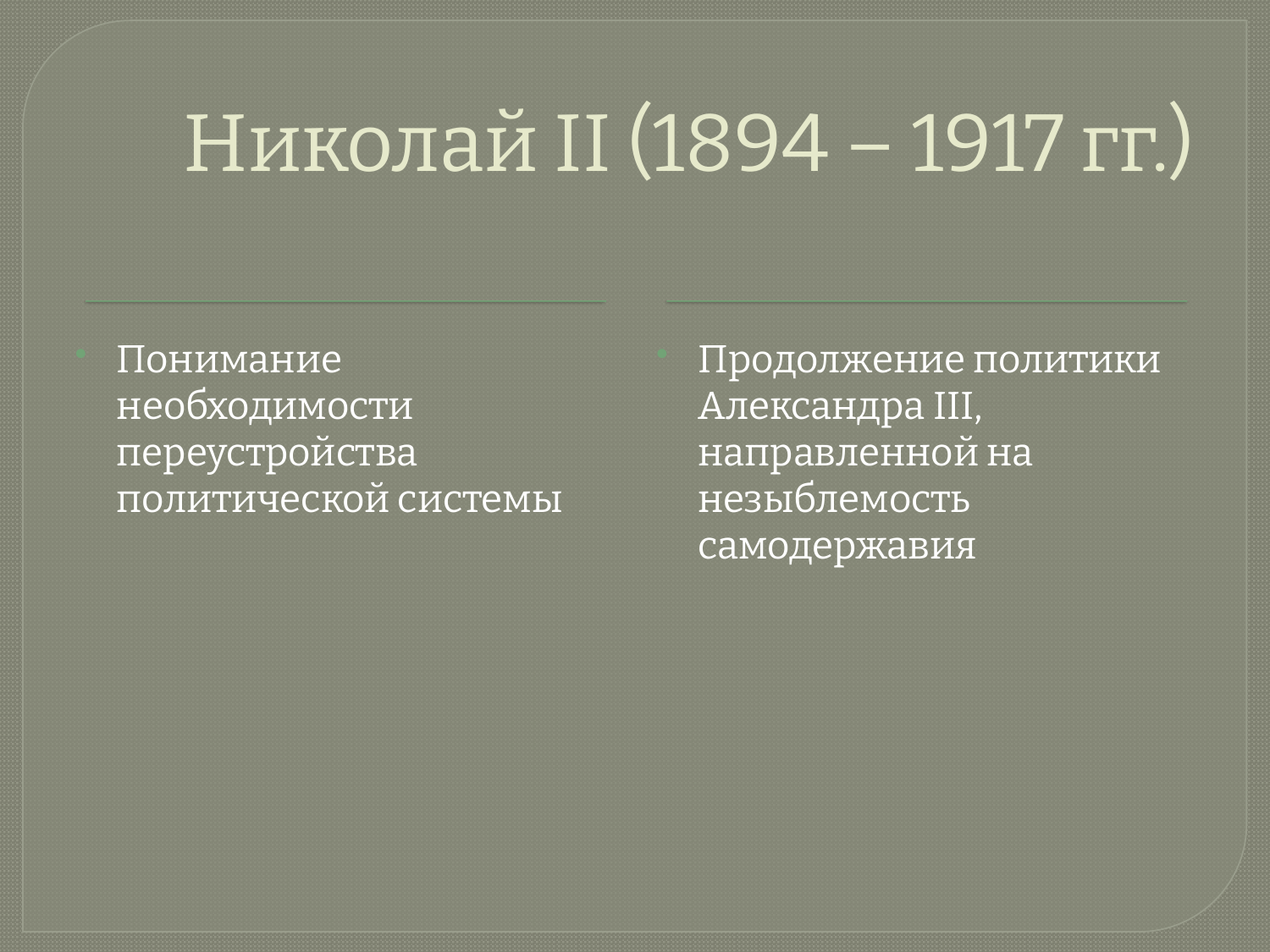

# Николай II (1894 – 1917 гг.)

Понимание необходимости переустройства политической системы
Продолжение политики Александра III, направленной на незыблемость самодержавия